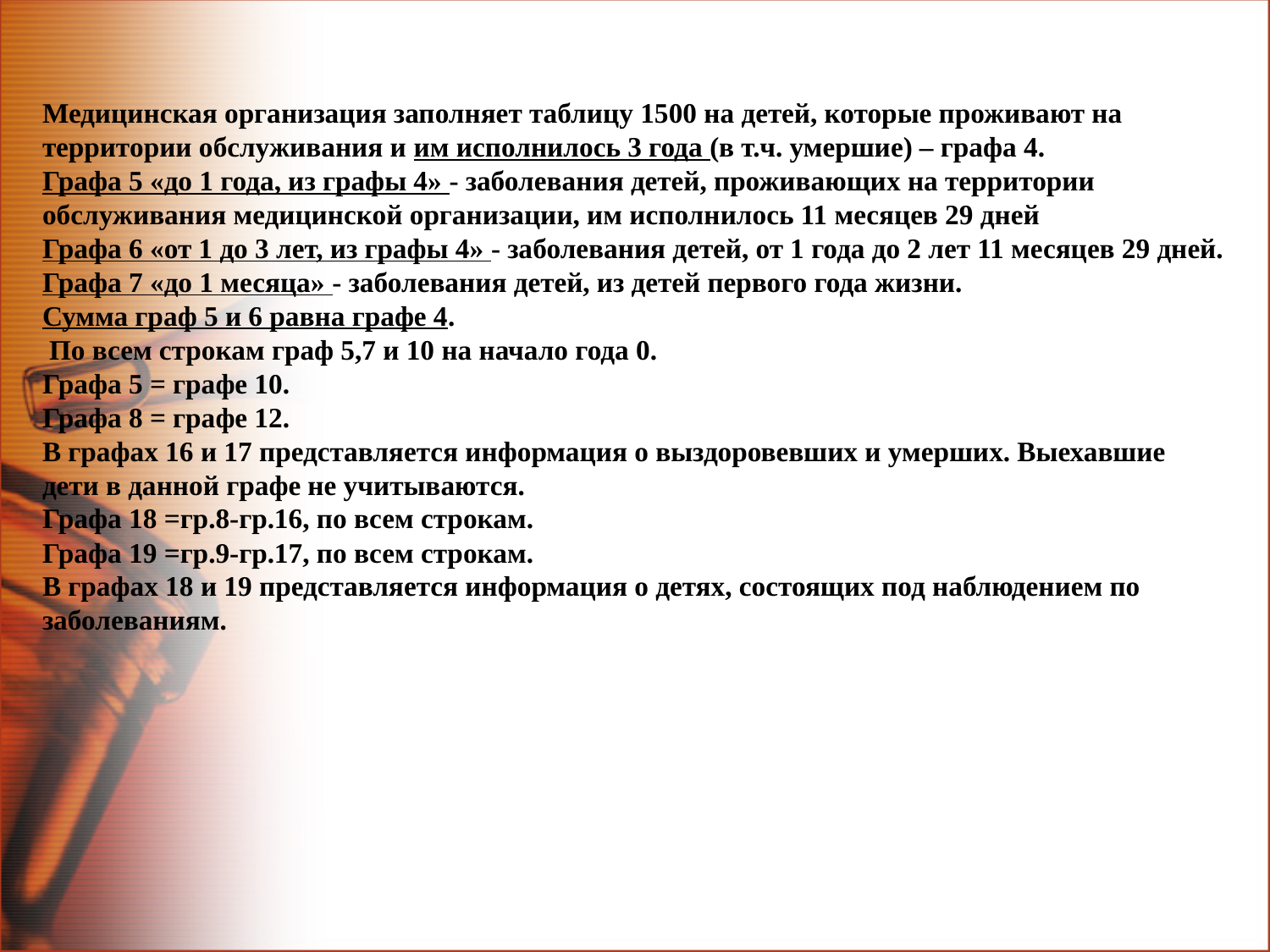

Медицинская организация заполняет таблицу 1500 на детей, которые проживают на территории обслуживания и им исполнилось 3 года (в т.ч. умершие) – графа 4.
Графа 5 «до 1 года, из графы 4» - заболевания детей, проживающих на территории обслуживания медицинской организации, им исполнилось 11 месяцев 29 дней
Графа 6 «от 1 до 3 лет, из графы 4» - заболевания детей, от 1 года до 2 лет 11 месяцев 29 дней.
Графа 7 «до 1 месяца» - заболевания детей, из детей первого года жизни.
Сумма граф 5 и 6 равна графе 4.
 По всем строкам граф 5,7 и 10 на начало года 0.
Графа 5 = графе 10.
Графа 8 = графе 12.
В графах 16 и 17 представляется информация о выздоровевших и умерших. Выехавшие дети в данной графе не учитываются.
Графа 18 =гр.8-гр.16, по всем строкам.
Графа 19 =гр.9-гр.17, по всем строкам.
В графах 18 и 19 представляется информация о детях, состоящих под наблюдением по заболеваниям.